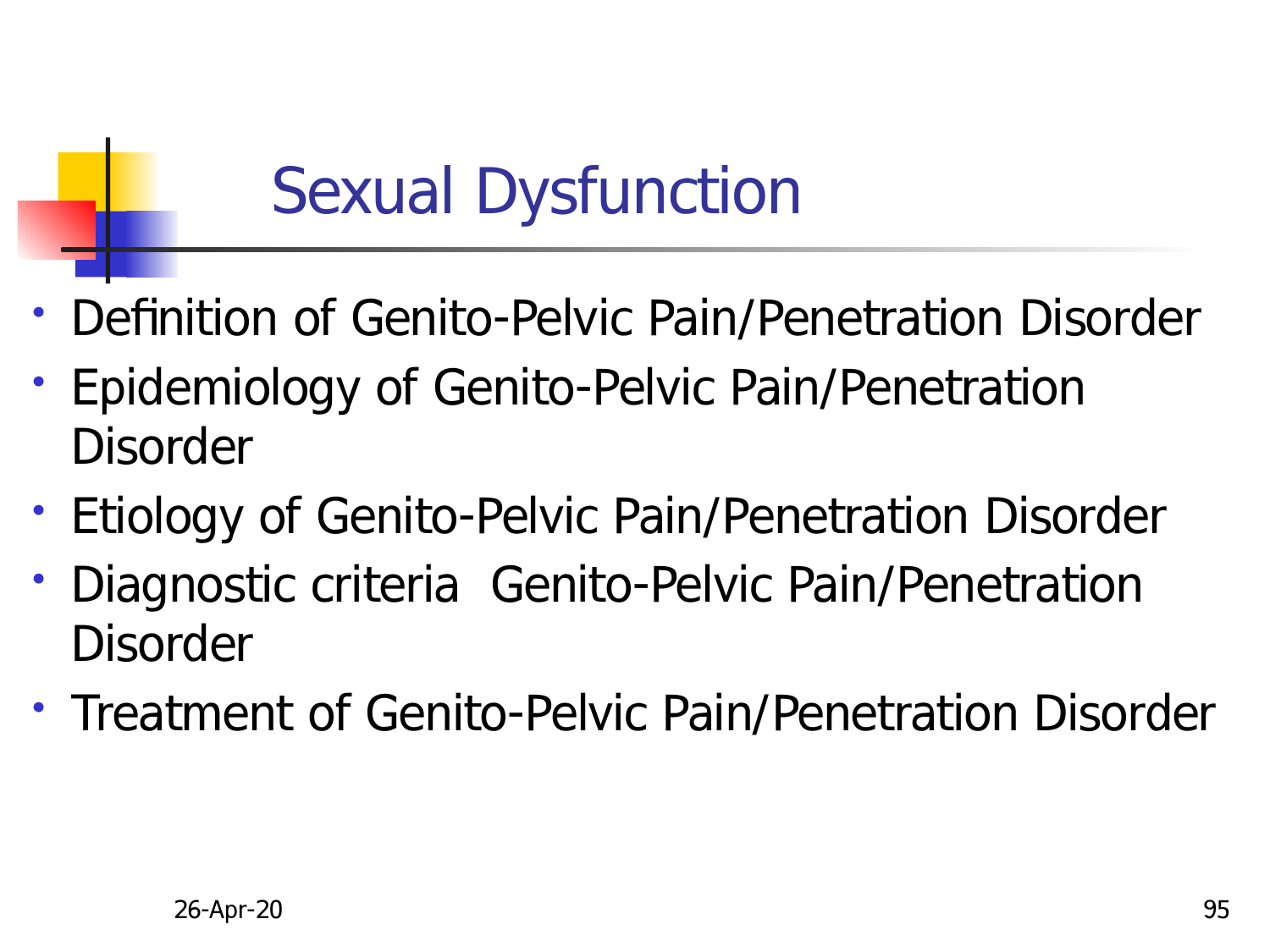

# Sexual Dysfunction
Definition of Genito-Pelvic Pain/Penetration Disorder
Epidemiology of Genito-Pelvic Pain/Penetration Disorder
Etiology of Genito-Pelvic Pain/Penetration Disorder
Diagnostic criteria  Genito-Pelvic Pain/Penetration Disorder
Treatment of Genito-Pelvic Pain/Penetration Disorder
26-Apr-20
95